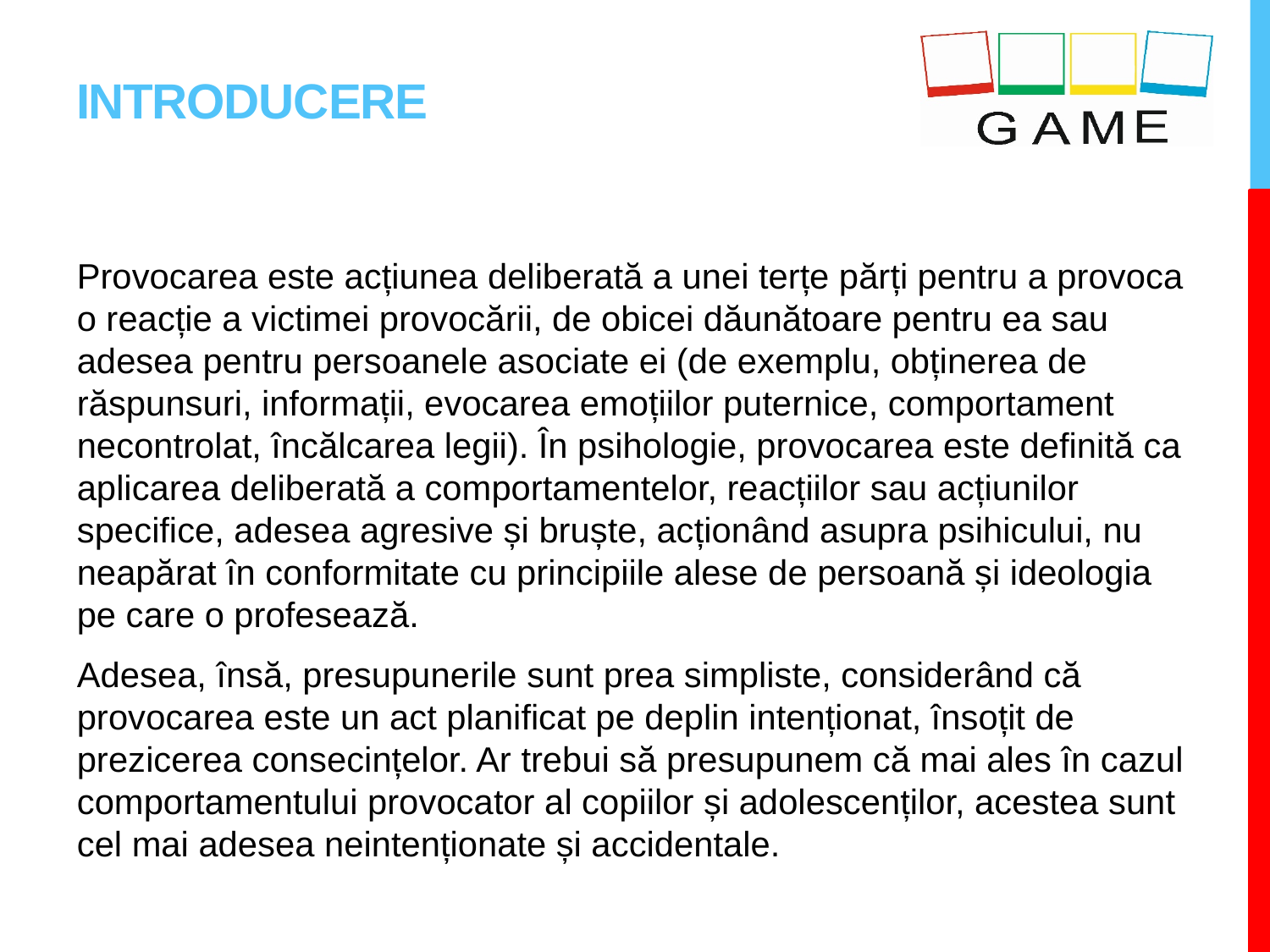

# INTRODUCERE

Provocarea este acțiunea deliberată a unei terțe părți pentru a provoca o reacție a victimei provocării, de obicei dăunătoare pentru ea sau adesea pentru persoanele asociate ei (de exemplu, obținerea de răspunsuri, informații, evocarea emoțiilor puternice, comportament necontrolat, încălcarea legii). În psihologie, provocarea este definită ca aplicarea deliberată a comportamentelor, reacțiilor sau acțiunilor specifice, adesea agresive și bruște, acționând asupra psihicului, nu neapărat în conformitate cu principiile alese de persoană și ideologia pe care o profesează.
Adesea, însă, presupunerile sunt prea simpliste, considerând că provocarea este un act planificat pe deplin intenționat, însoțit de prezicerea consecințelor. Ar trebui să presupunem că mai ales în cazul comportamentului provocator al copiilor și adolescenților, acestea sunt cel mai adesea neintenționate și accidentale.